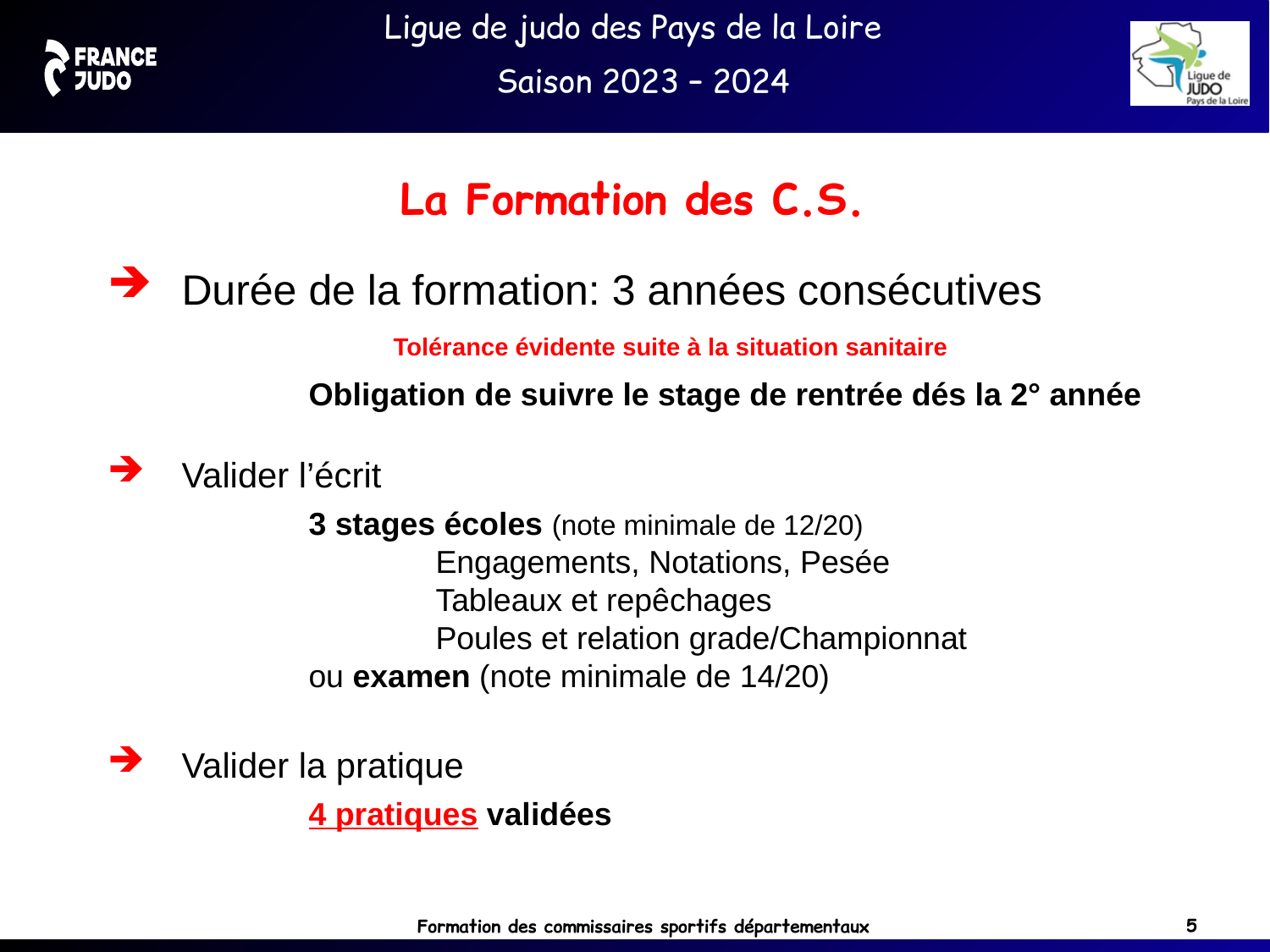

La Formation des C.S.
Durée de la formation: 3 années consécutives
	Tolérance évidente suite à la situation sanitaire
		Obligation de suivre le stage de rentrée dés la 2° année

Valider l’écrit
		3 stages écoles (note minimale de 12/20)
			Engagements, Notations, Pesée
			Tableaux et repêchages
			Poules et relation grade/Championnat
		ou examen (note minimale de 14/20)

Valider la pratique
		4 pratiques validées